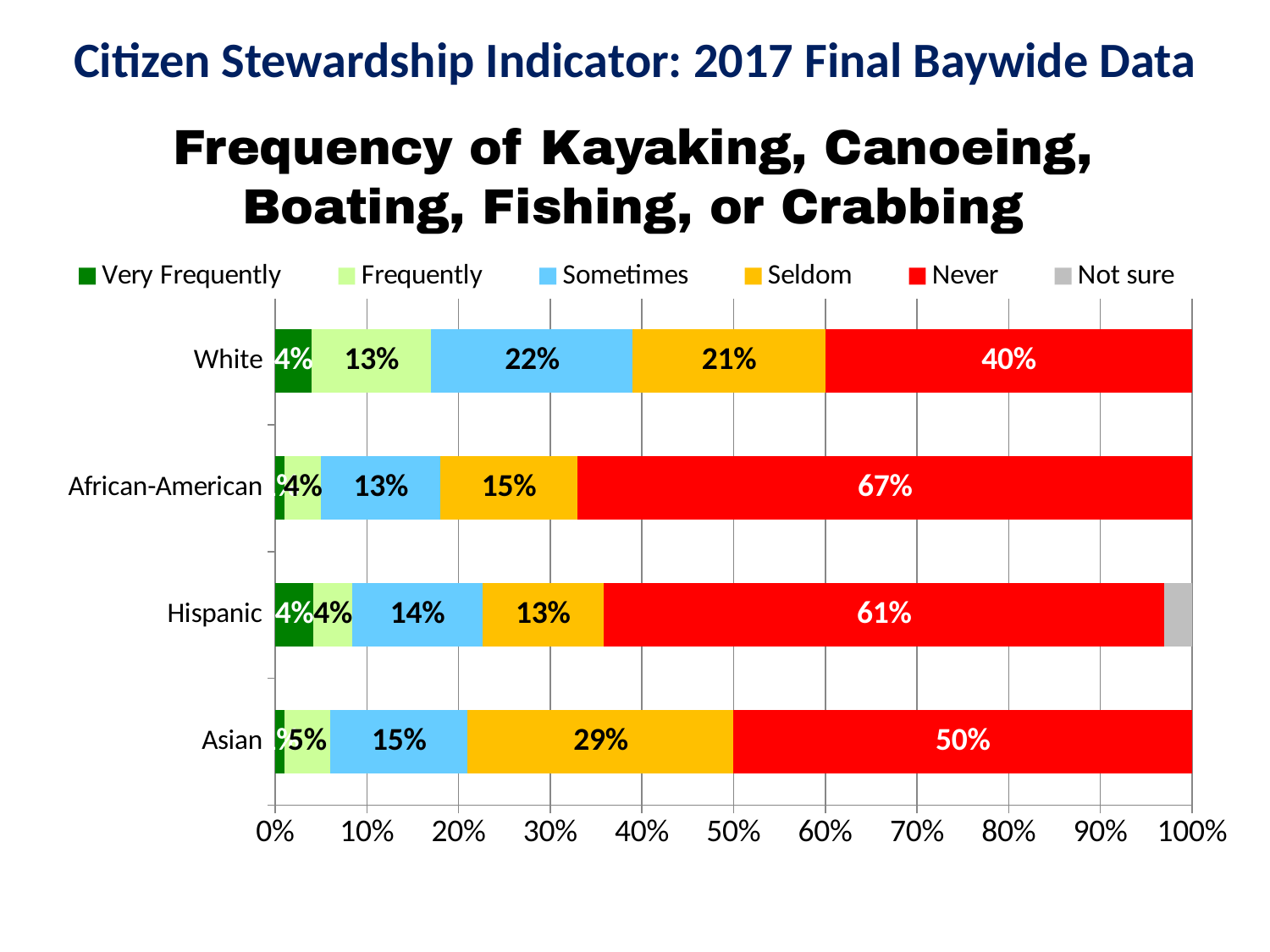

Citizen Stewardship Indicator: 2017 Final Baywide Data
Frequency of Kayaking, Canoeing, Boating, Fishing, or Crabbing

### Chart

| Category | Very Frequently | Frequently | Sometimes | Seldom | Never | Not sure |
|---|---|---|---|---|---|---|
| Asian | 0.01 | 0.05 | 0.15 | 0.29 | 0.5 | None |
| Hispanic | 0.042 | 0.042 | 0.142 | 0.132 | 0.612 | 0.03 |
| African-American | 0.01 | 0.04 | 0.13 | 0.15 | 0.67 | None |
| White | 0.04 | 0.13 | 0.22 | 0.21 | 0.4 | None |